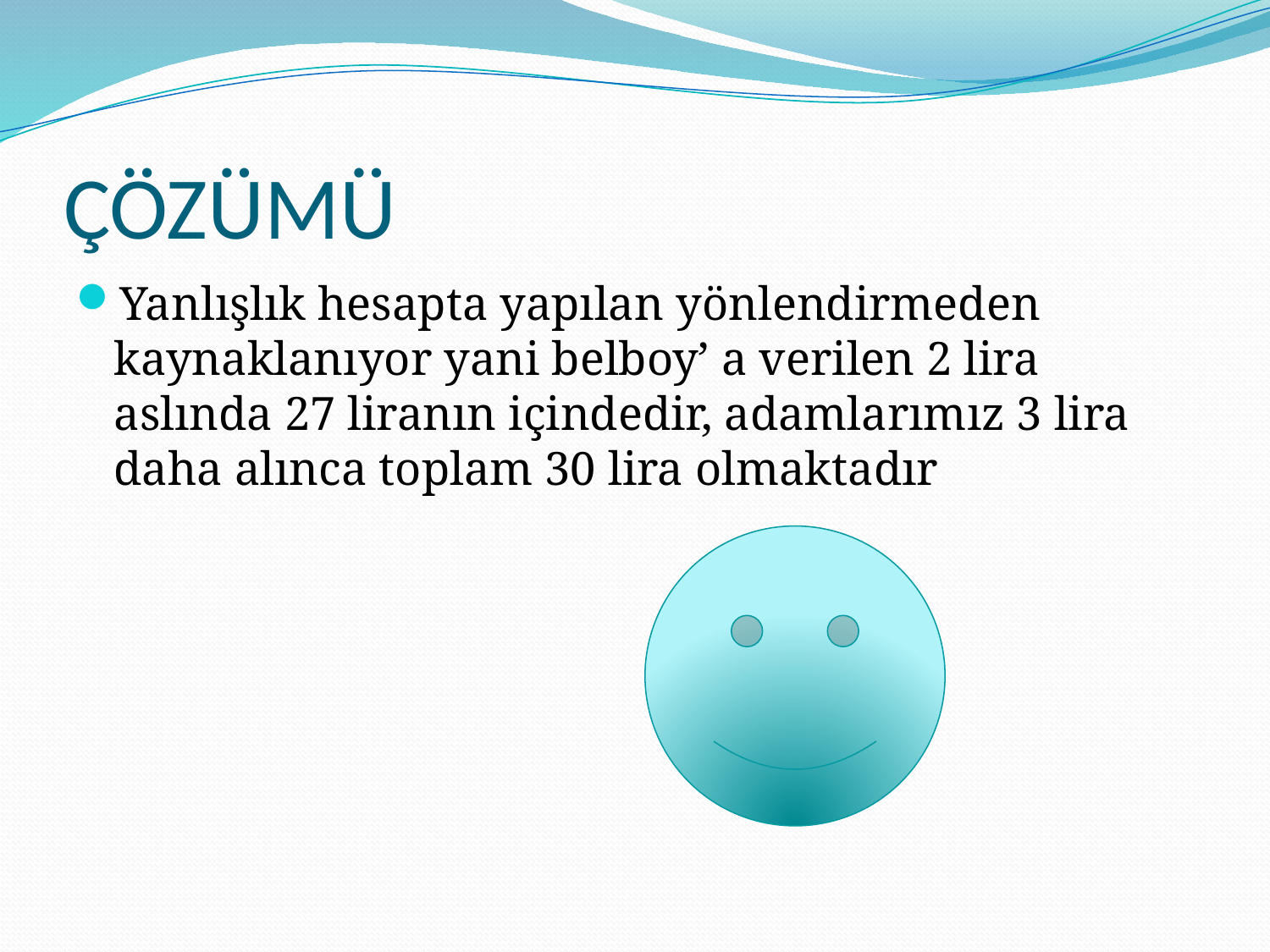

# ÇÖZÜMÜ
Yanlışlık hesapta yapılan yönlendirmeden kaynaklanıyor yani belboy’ a verilen 2 lira aslında 27 liranın içindedir, adamlarımız 3 lira daha alınca toplam 30 lira olmaktadır